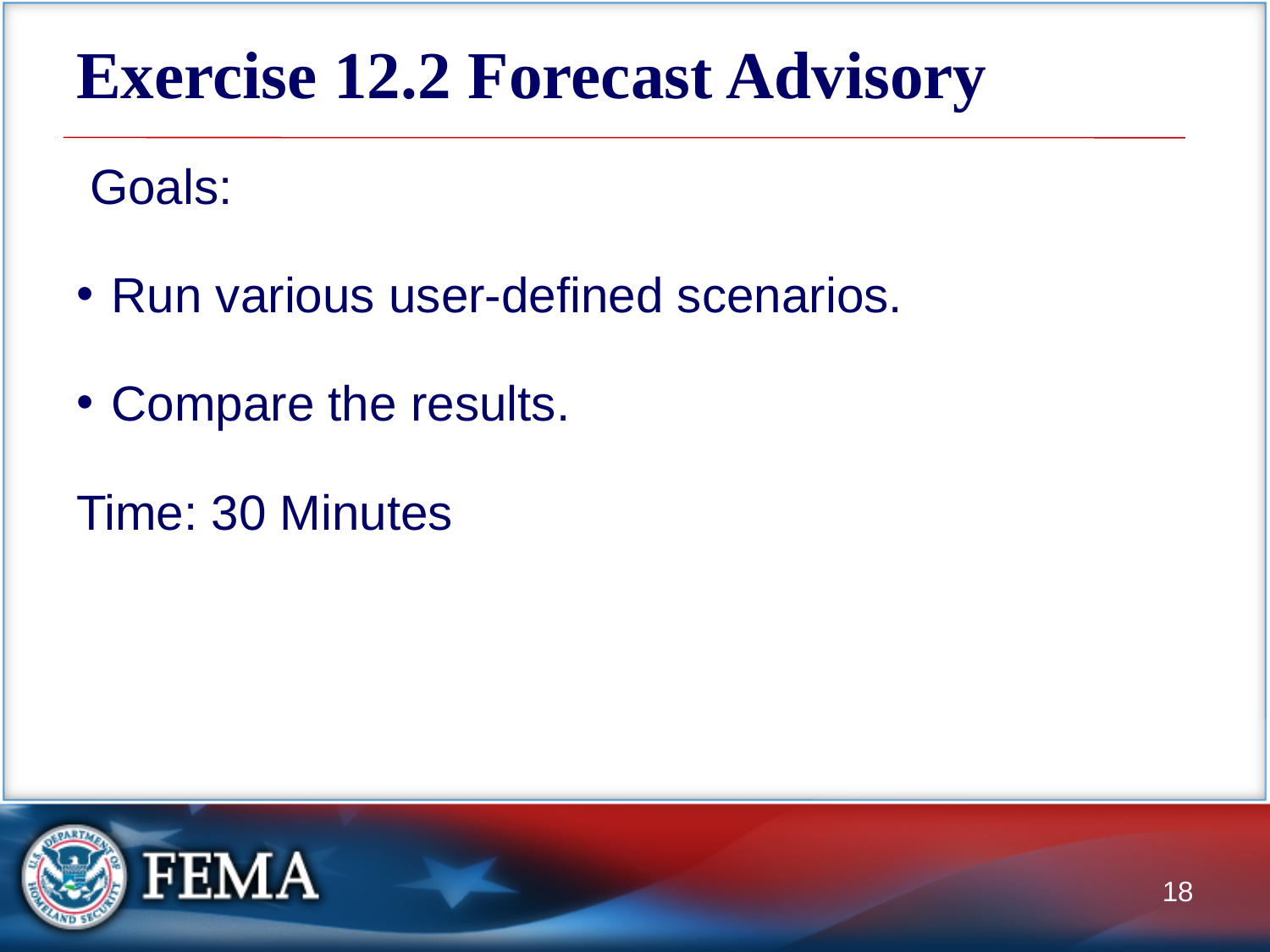

# Exercise 12.2 Forecast Advisory
 Goals:
Run various user-defined scenarios.
Compare the results.
Time: 30 Minutes
18